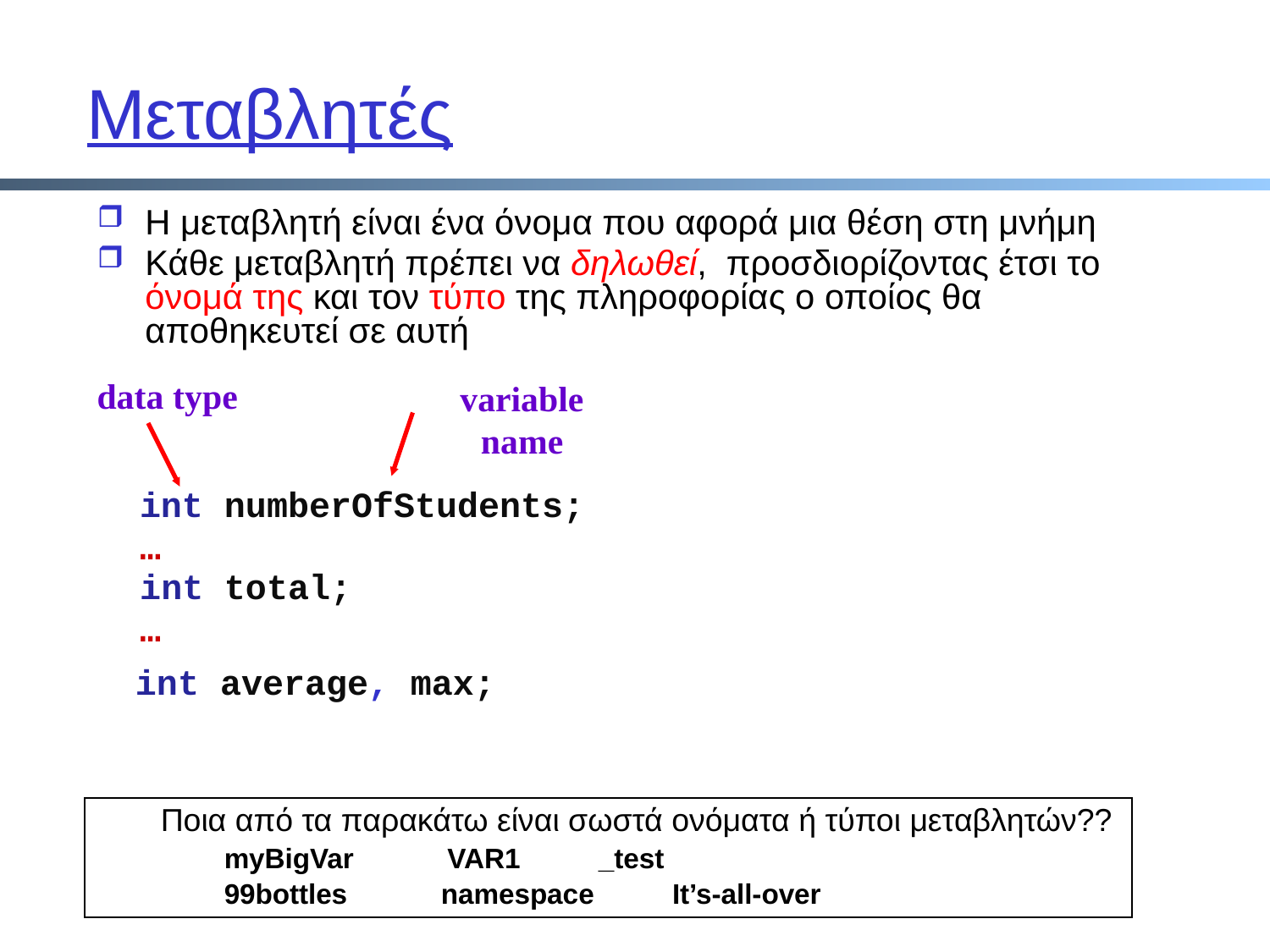

# Μεταβλητές
Η μεταβλητή είναι ένα όνομα που αφορά μια θέση στη μνήμη
Κάθε μεταβλητή πρέπει να δηλωθεί,  προσδιορίζοντας έτσι το
όνομά της και τον τύπο της πληροφορίας ο οποίος θα αποθηκευτεί σε αυτή
data type
variable name

int numberOfStudents;
…
int total;
…
int average, max;
Ποια από τα παρακάτω είναι σωστά ονόματα ή τύποι μεταβλητών??
myBigVar            VAR1          _test
99bottles            namespace          It’s-all-over